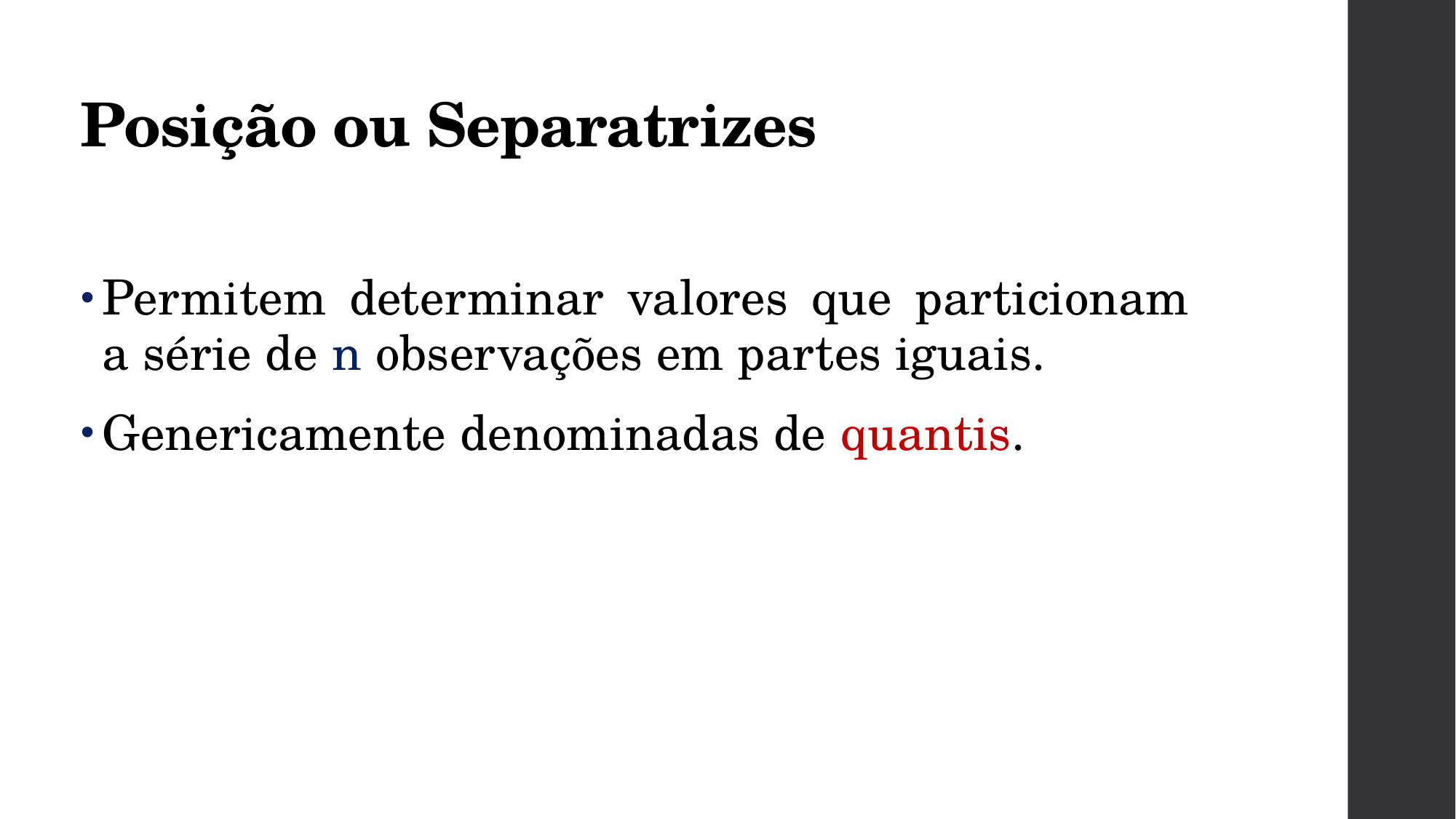

# Posição ou Separatrizes
Permitem determinar valores que particionam a série de n observações em partes iguais.
Genericamente denominadas de quantis.